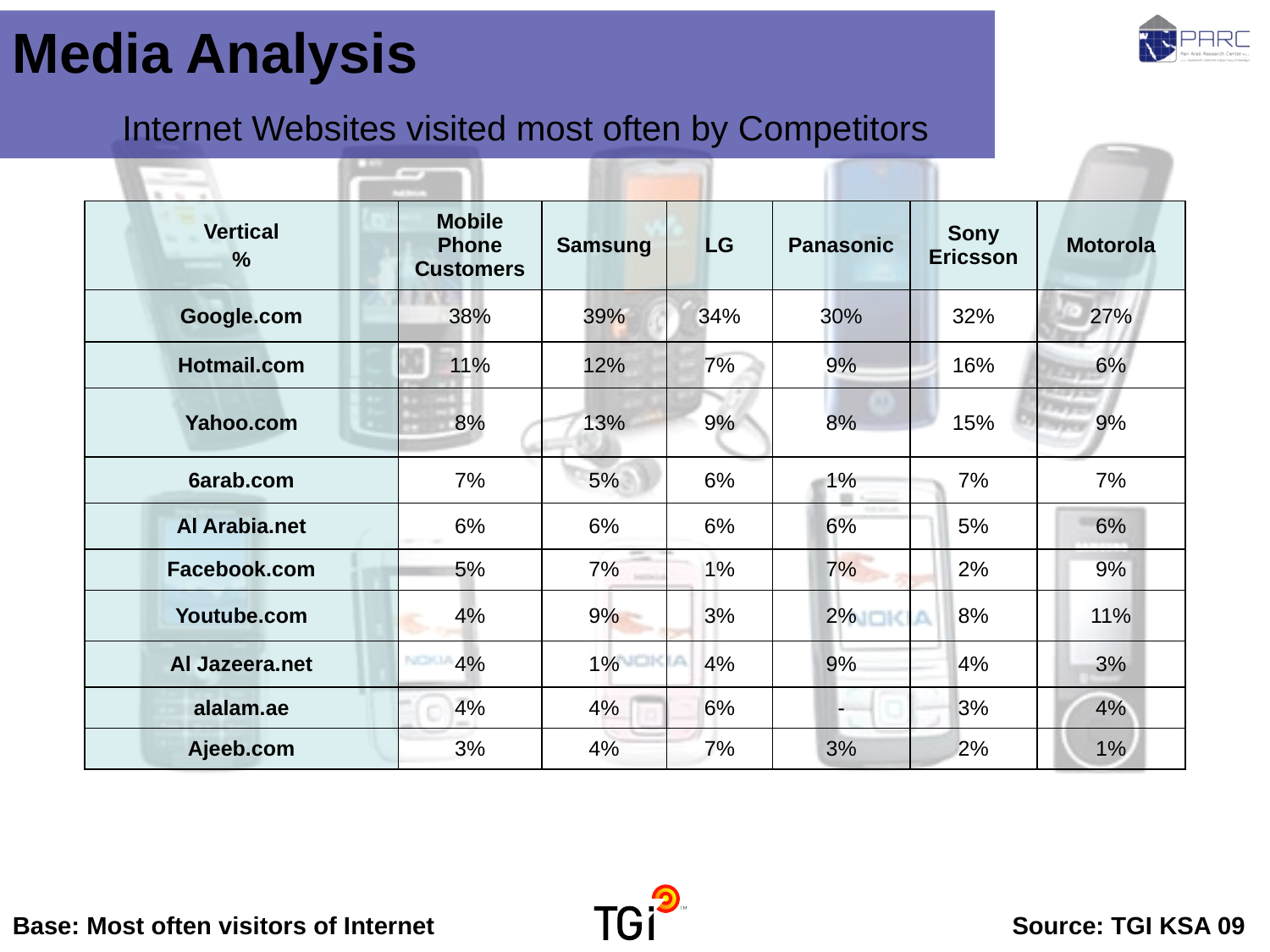

Media Analysis                                            Internet Websites visited most often by Competitors
| Vertical % | Mobile Phone Customers | Samsung | LG | Panasonic | Sony Ericsson | Motorola |
| --- | --- | --- | --- | --- | --- | --- |
| Google.com | 38% | 39% | 34% | 30% | 32% | 27% |
| Hotmail.com | 11% | 12% | 7% | 9% | 16% | 6% |
| Yahoo.com | 8% | 13% | 9% | 8% | 15% | 9% |
| 6arab.com | 7% | 5% | 6% | 1% | 7% | 7% |
| Al Arabia.net | 6% | 6% | 6% | 6% | 5% | 6% |
| Facebook.com | 5% | 7% | 1% | 7% | 2% | 9% |
| Youtube.com | 4% | 9% | 3% | 2% | 8% | 11% |
| Al Jazeera.net | 4% | 1% | 4% | 9% | 4% | 3% |
| alalam.ae | 4% | 4% | 6% | - | 3% | 4% |
| Ajeeb.com | 3% | 4% | 7% | 3% | 2% | 1% |
Base: Most often visitors of Internet	Source: TGI KSA 09